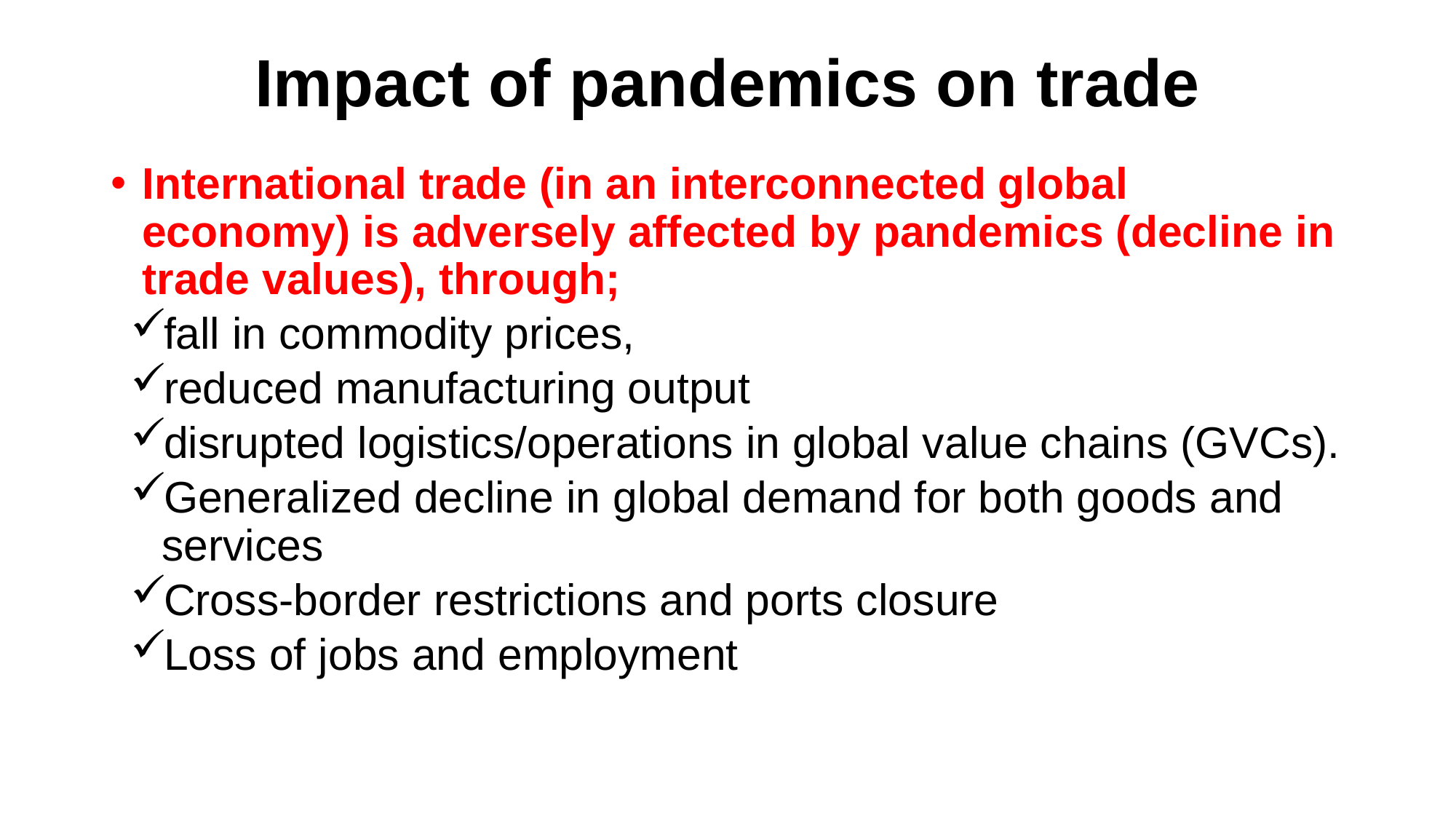

# Impact of pandemics on trade
International trade (in an interconnected global economy) is adversely affected by pandemics (decline in trade values), through;
fall in commodity prices,
reduced manufacturing output
disrupted logistics/operations in global value chains (GVCs).
Generalized decline in global demand for both goods and services
Cross-border restrictions and ports closure
Loss of jobs and employment